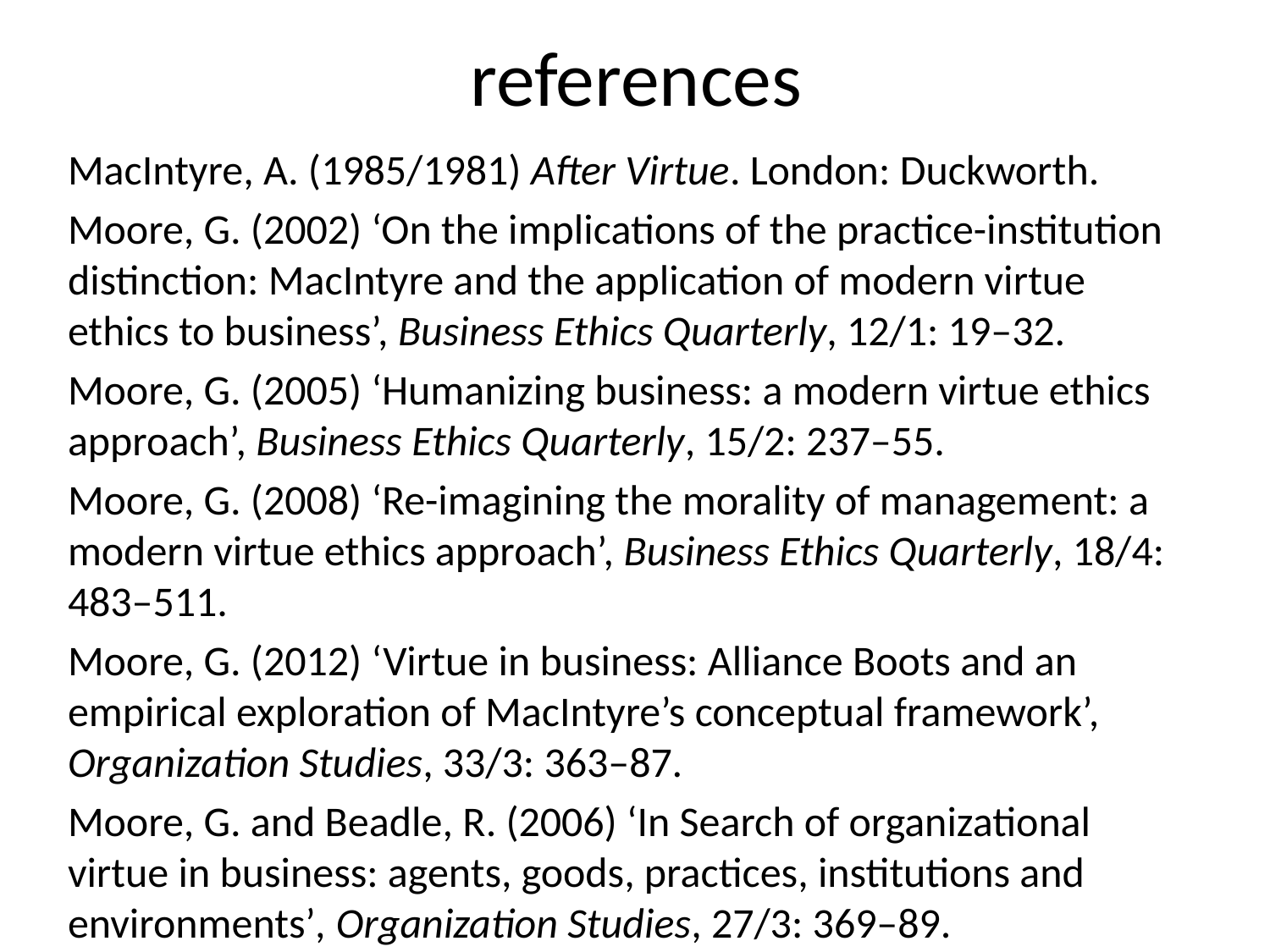

# references
MacIntyre, A. (1985/1981) After Virtue. London: Duckworth.
Moore, G. (2002) ‘On the implications of the practice-institution distinction: MacIntyre and the application of modern virtue ethics to business’, Business Ethics Quarterly, 12/1: 19–32.
Moore, G. (2005) ‘Humanizing business: a modern virtue ethics approach’, Business Ethics Quarterly, 15/2: 237–55.
Moore, G. (2008) ‘Re-imagining the morality of management: a modern virtue ethics approach’, Business Ethics Quarterly, 18/4: 483–511.
Moore, G. (2012) ‘Virtue in business: Alliance Boots and an empirical exploration of MacIntyre’s conceptual framework’, Organization Studies, 33/3: 363–87.
Moore, G. and Beadle, R. (2006) ‘In Search of organizational virtue in business: agents, goods, practices, institutions and environments’, Organization Studies, 27/3: 369–89.